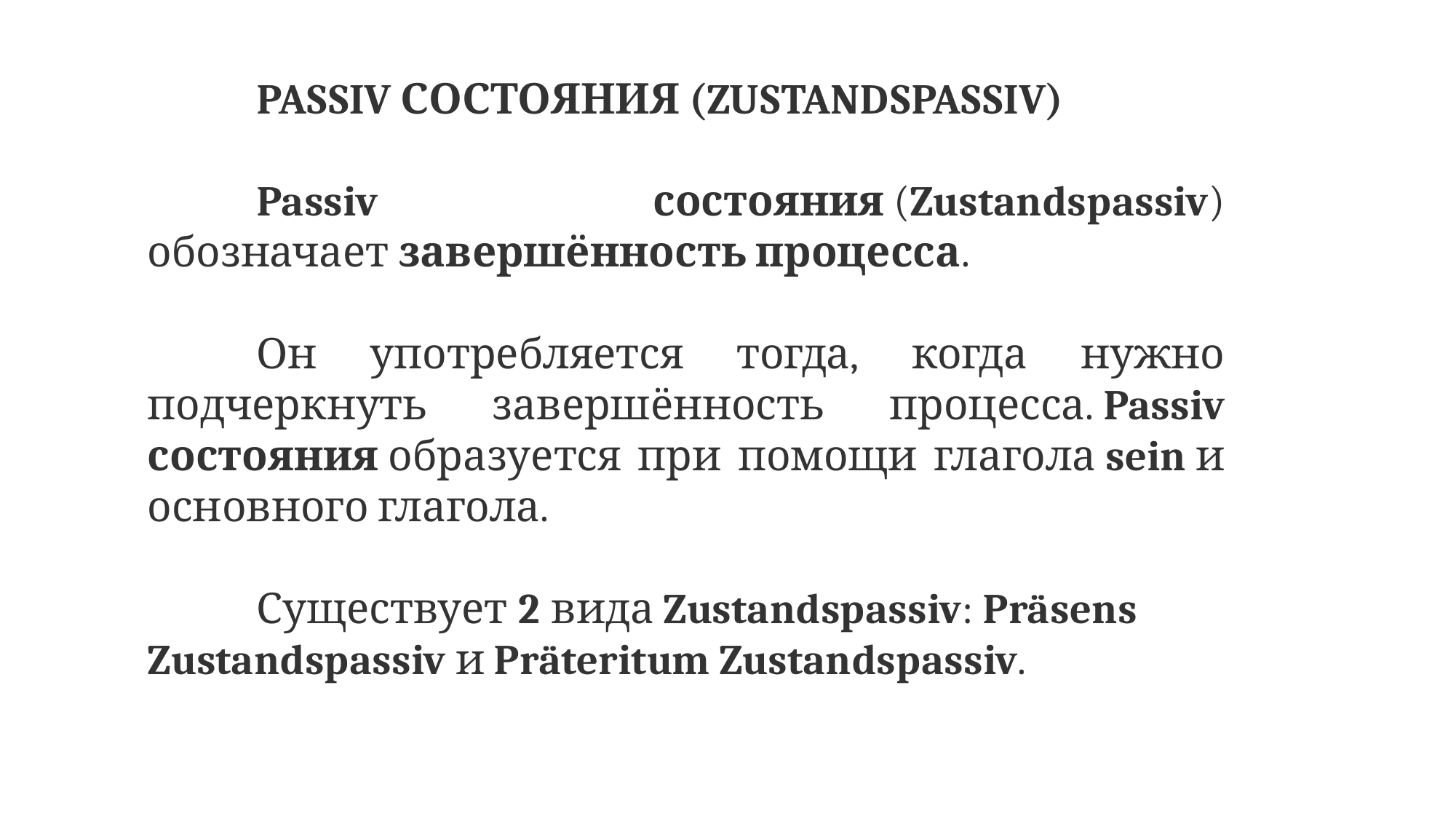

PASSIV СОСТОЯНИЯ (ZUSTANDSPASSIV)

	Passiv состояния (Zustandspassiv) обозначает завершённость процесса.

	Он употребляется тогда, когда нужно подчеркнуть завершённость процесса. Passiv состояния образуется при помощи глагола sein и основного глагола.

	Существует 2 вида Zustandspassiv: Präsens Zustandspassiv и Präteritum Zustandspassiv.